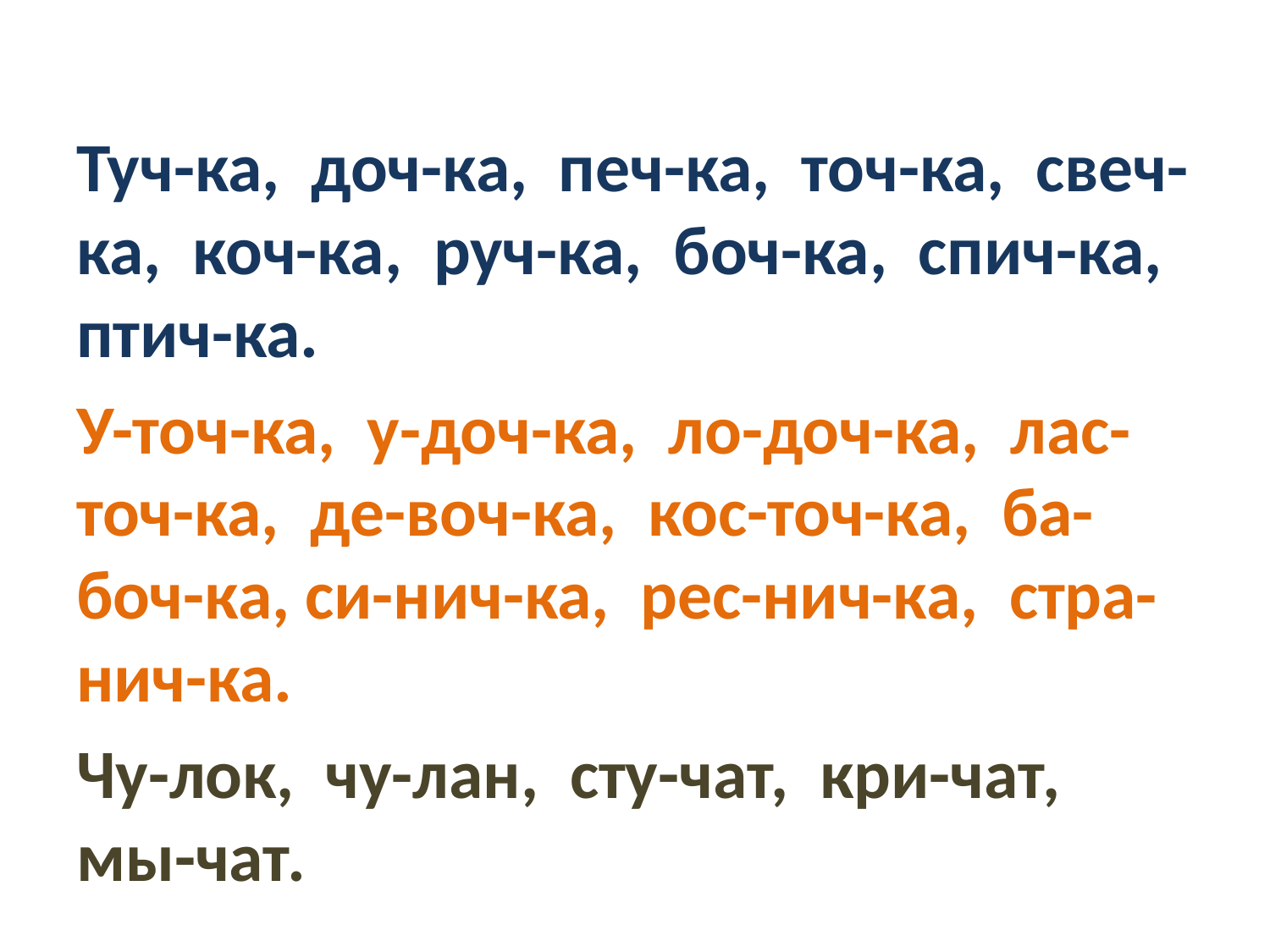

#
Туч-ка,  доч-ка,  печ-ка,  точ-ка,  свеч-ка,  коч-ка,  руч-ка,  боч-ка,  спич-ка,  птич-ка.
У-точ-ка,  у-доч-ка,  ло-доч-ка,  лас-точ-ка,  де-воч-ка,  кос-точ-ка,  ба-боч-ка, си-нич-ка,  рес-нич-ка,  стра-нич-ка.
Чу-лок,  чу-лан,  сту-чат,  кри-чат,  мы-чат.